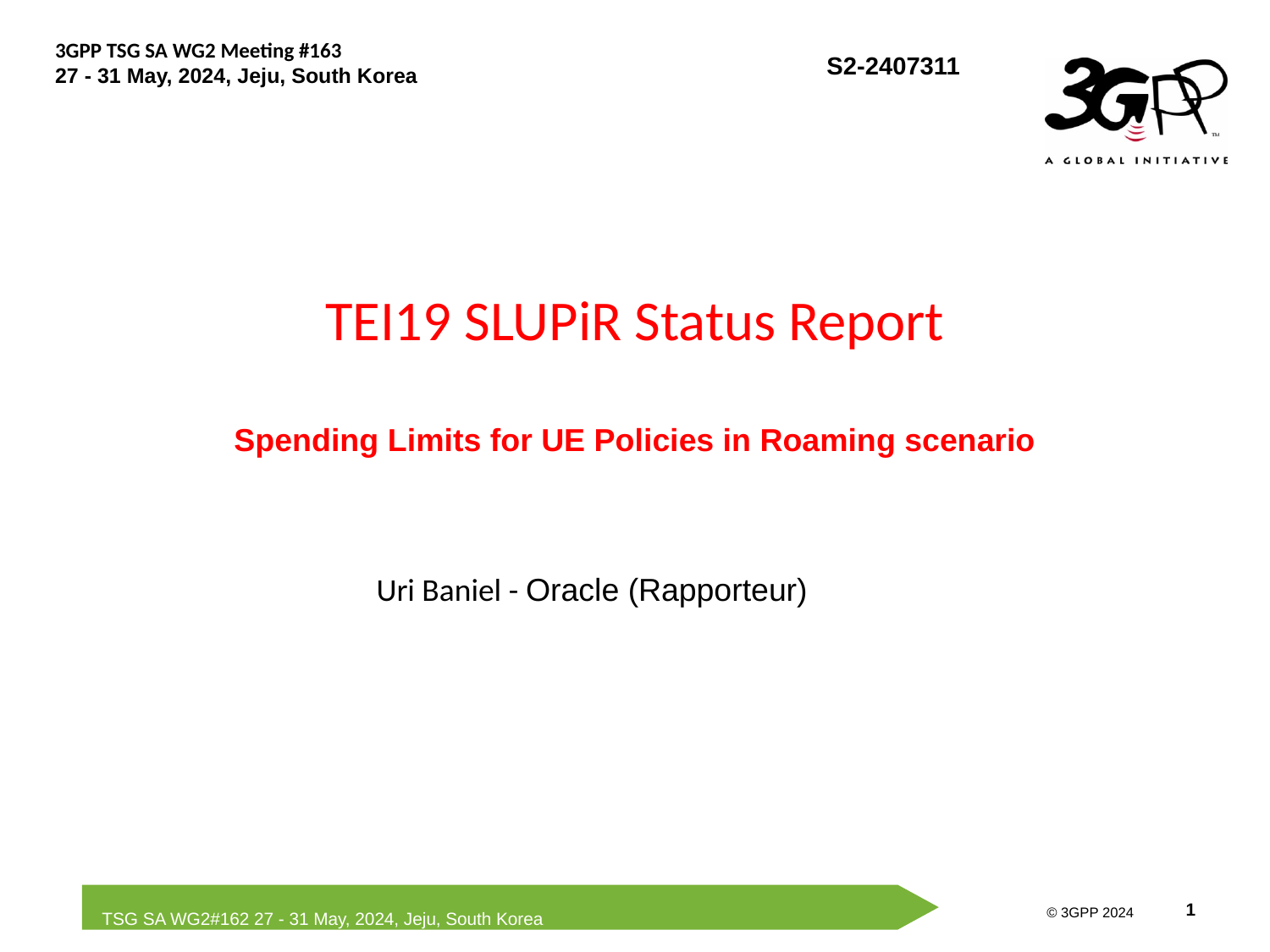

# TEI19 SLUPiR Status Report Spending Limits for UE Policies in Roaming scenario
Uri Baniel - Oracle (Rapporteur)